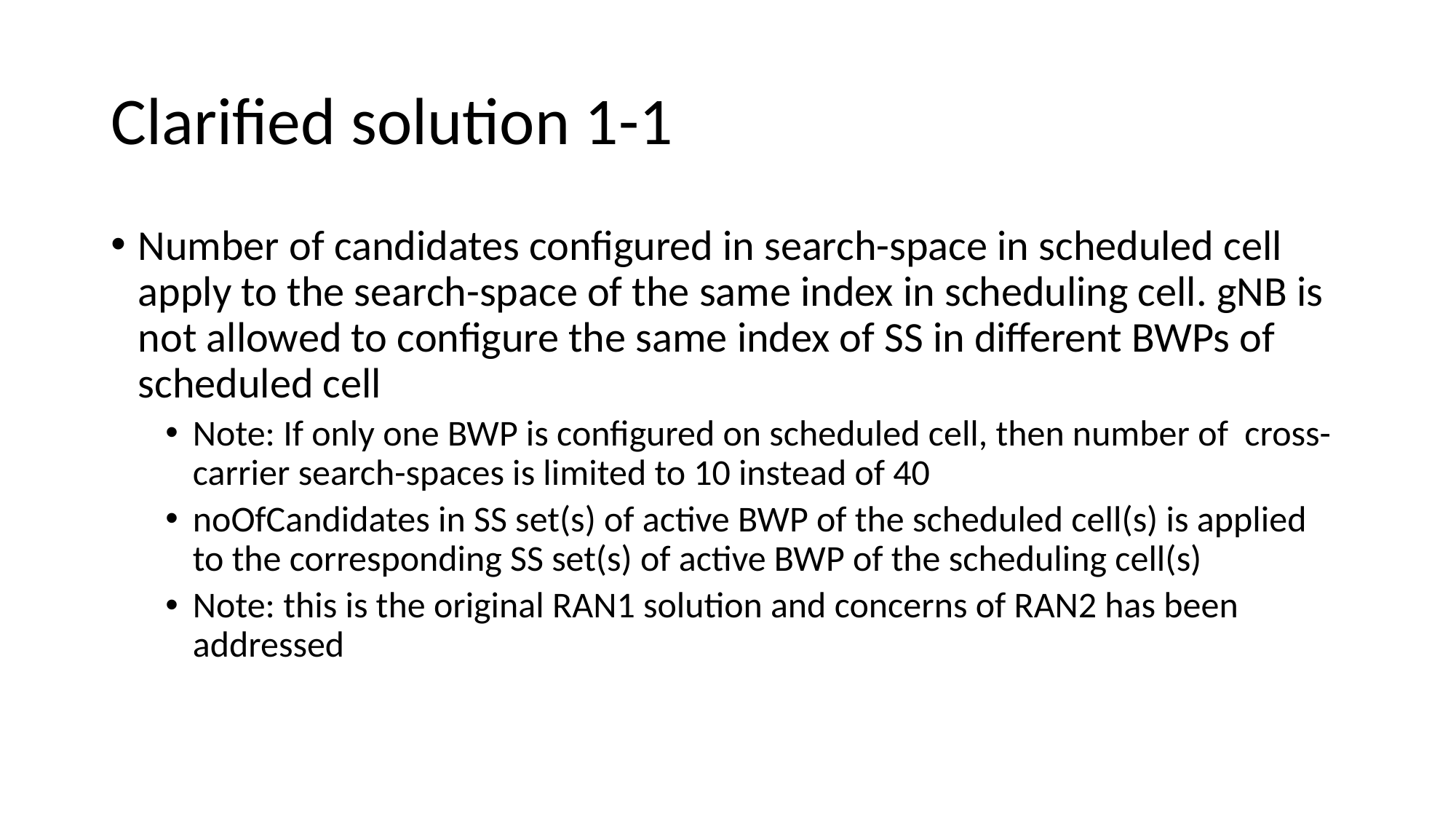

# Clarified solution 1-1
Number of candidates configured in search-space in scheduled cell apply to the search-space of the same index in scheduling cell. gNB is not allowed to configure the same index of SS in different BWPs of scheduled cell
Note: If only one BWP is configured on scheduled cell, then number of  cross-carrier search-spaces is limited to 10 instead of 40
noOfCandidates in SS set(s) of active BWP of the scheduled cell(s) is applied to the corresponding SS set(s) of active BWP of the scheduling cell(s)
Note: this is the original RAN1 solution and concerns of RAN2 has been addressed